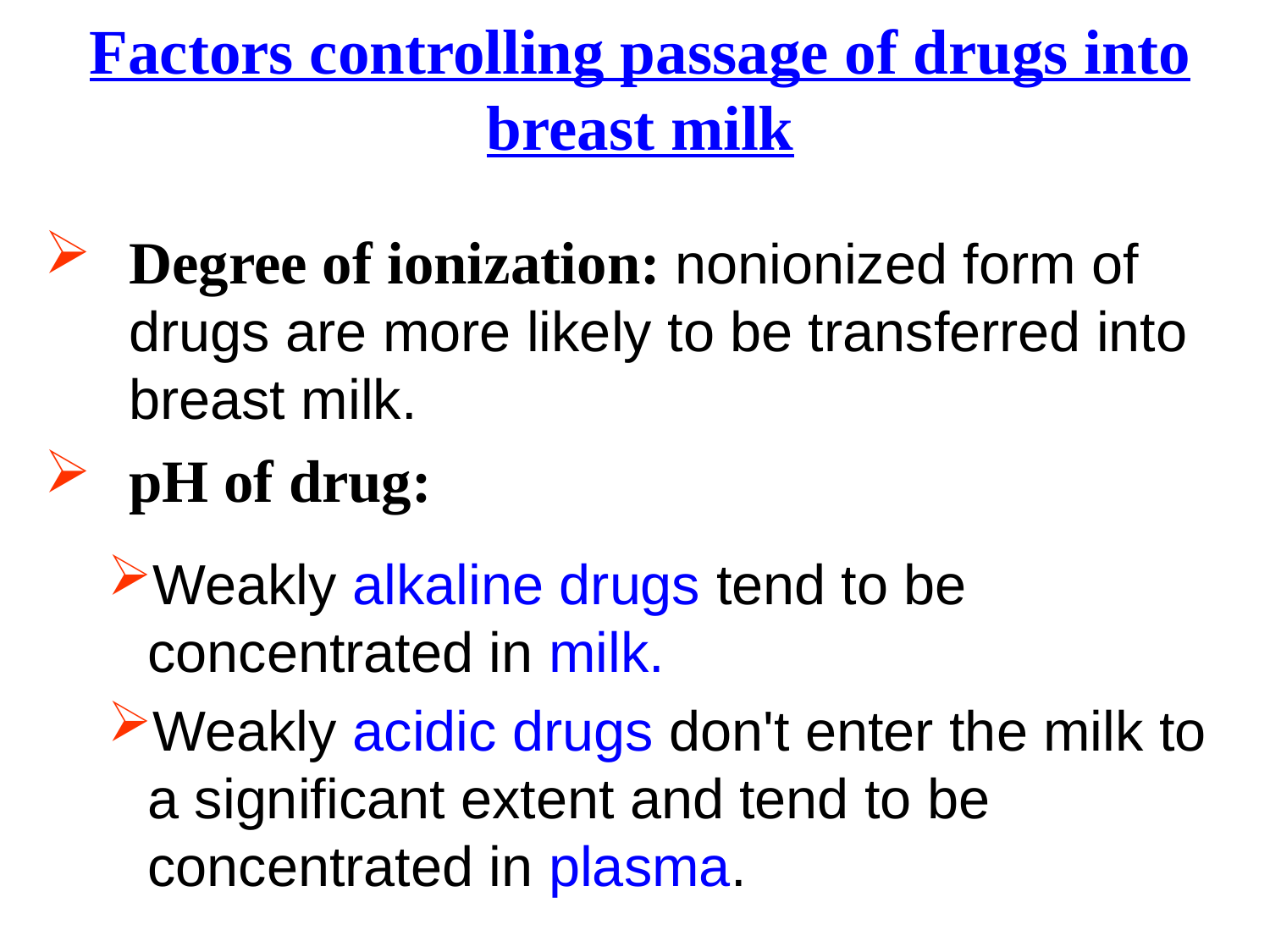

Factors controlling passage of drugs into breast milk

Degree of ionization: nonionized form of drugs are more likely to be transferred into breast milk.
pH of drug:

Weakly alkaline drugs tend to be concentrated in milk.
Weakly acidic drugs don't enter the milk to a significant extent and tend to be concentrated in plasma.